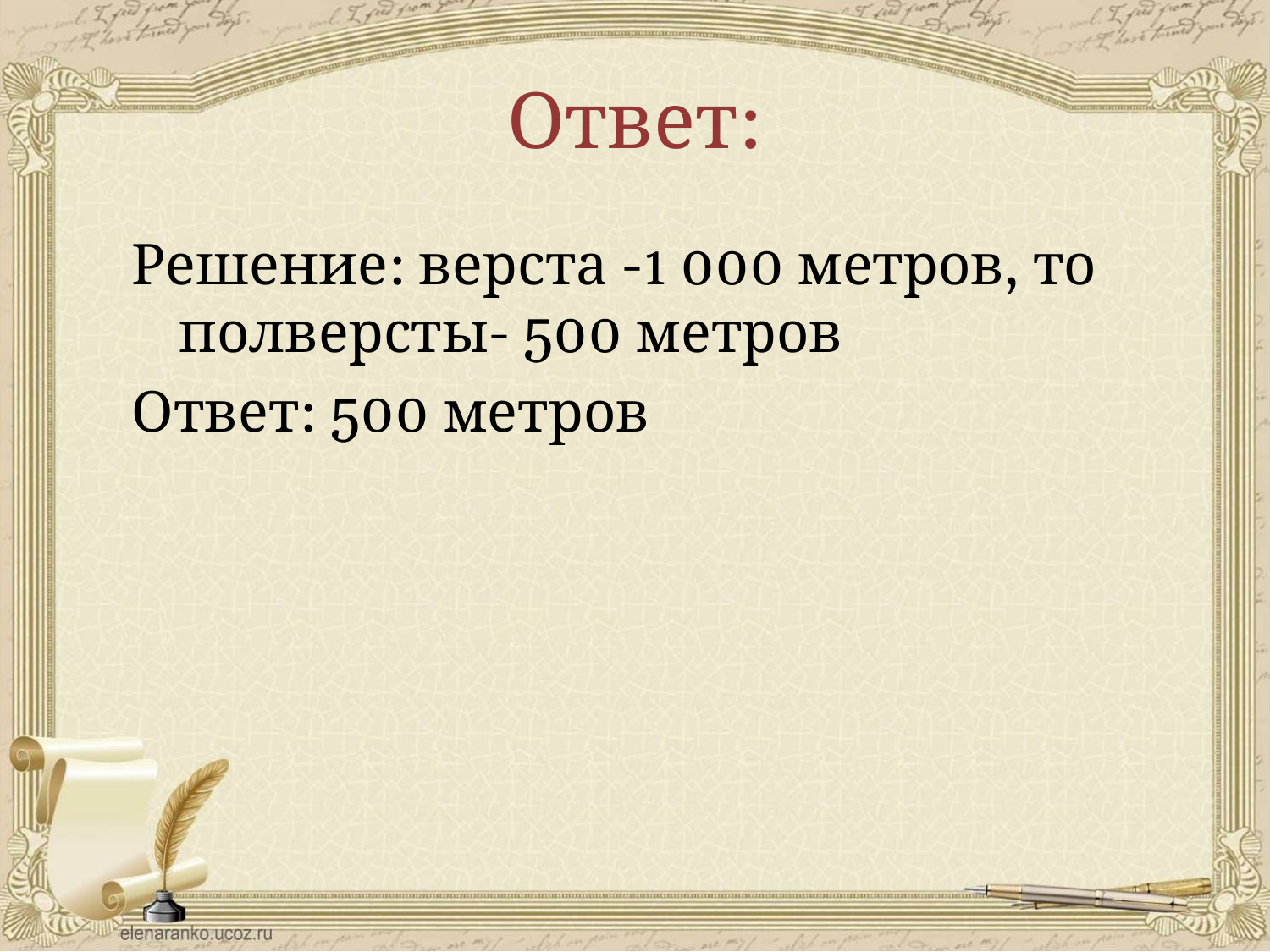

# Ответ:
Решение: верста -1 000 метров, то полверсты- 500 метров
Ответ: 500 метров